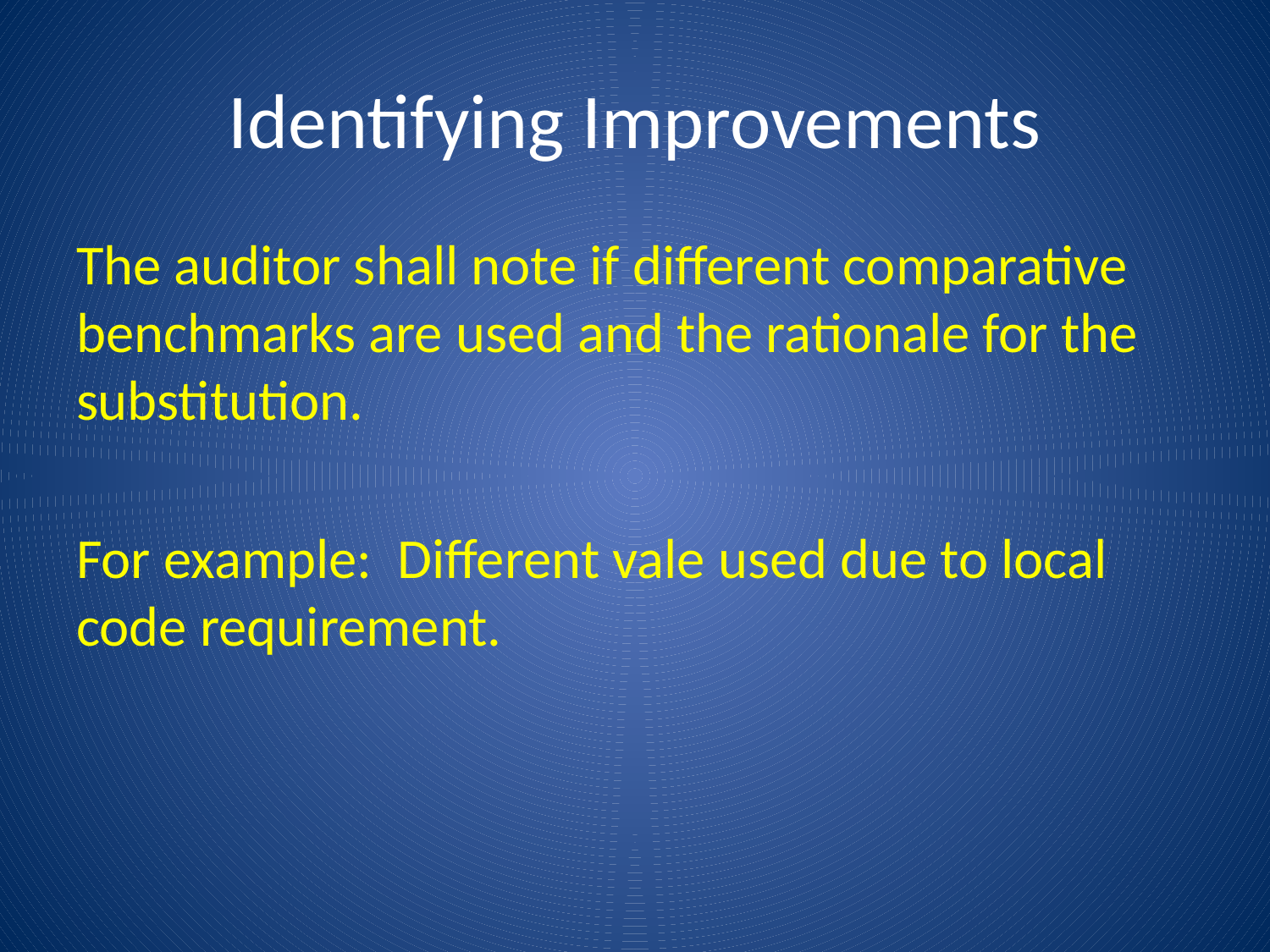

# Identifying Improvements
The auditor shall note if different comparative benchmarks are used and the rationale for the substitution.

For example:  Different vale used due to local code requirement.